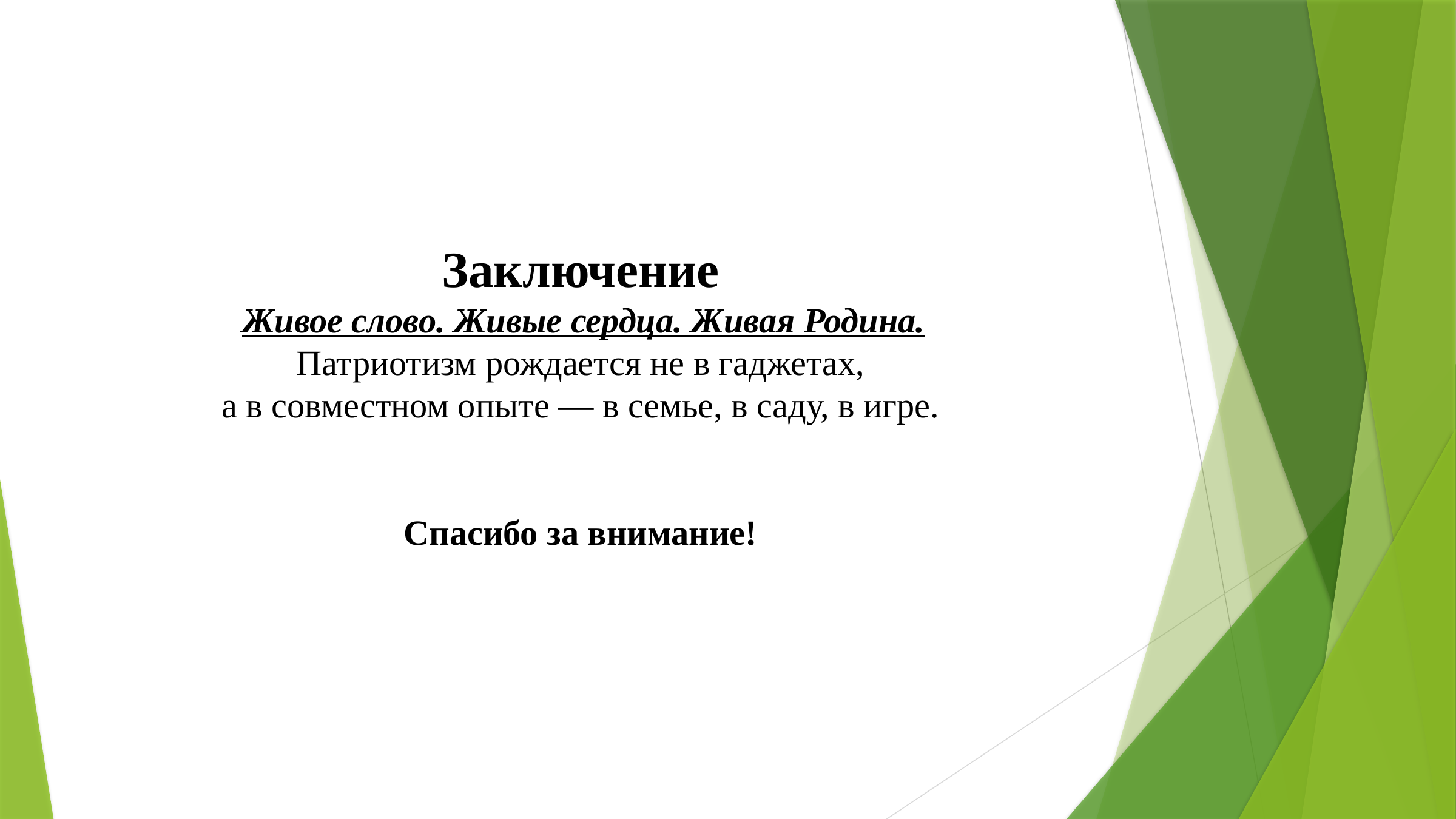

Заключение
 Живое слово. Живые сердца. Живая Родина.
Патриотизм рождается не в гаджетах,
а в совместном опыте — в семье, в саду, в игре.

Спасибо за внимание!